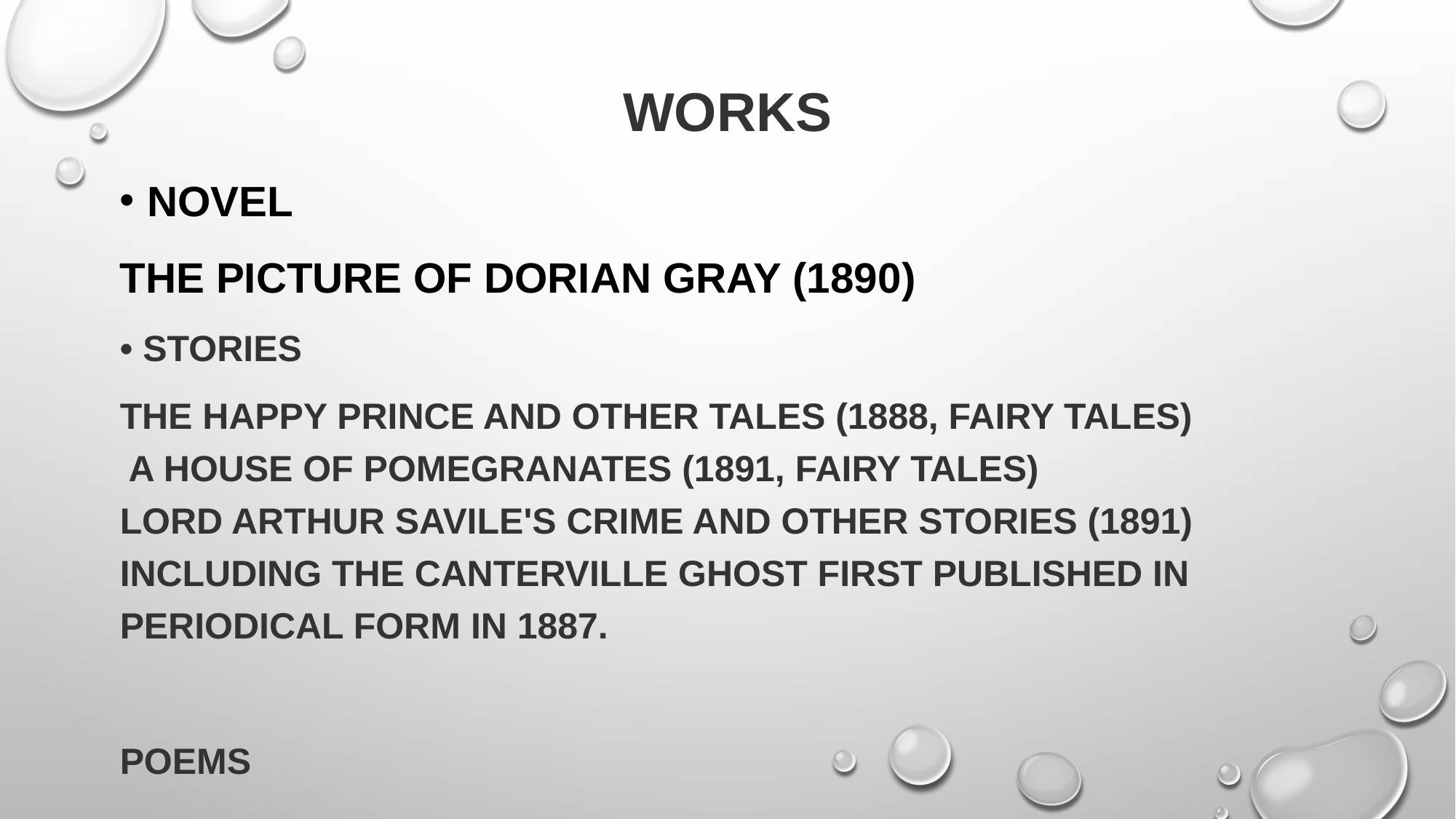

# WORKS
Novel
The Picture of Dorian Gray (1890)
• Stories
The Happy Prince and Other Tales (1888, fairy tales)
 A House of Pomegranates (1891, fairy tales)
Lord Arthur Savile's Crime and Other Stories (1891) including The Canterville Ghost first published in periodical form in 1887.

pOEMS